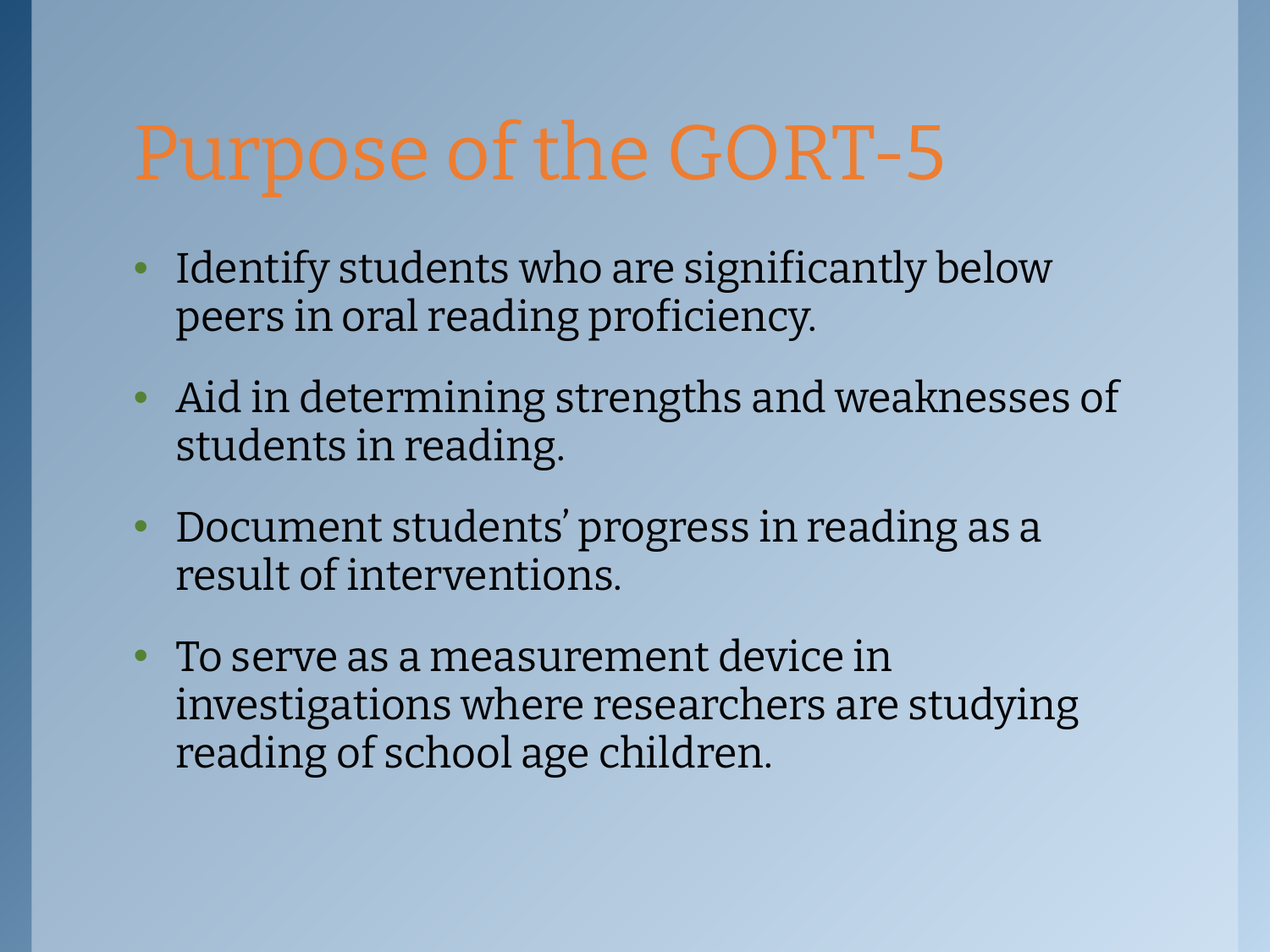

# Purpose of the GORT-5
Identify students who are significantly below peers in oral reading proficiency.
Aid in determining strengths and weaknesses of  students in reading.
Document students’ progress in reading as a result of interventions.
To serve as a measurement device in investigations where researchers are studying reading of school age children.